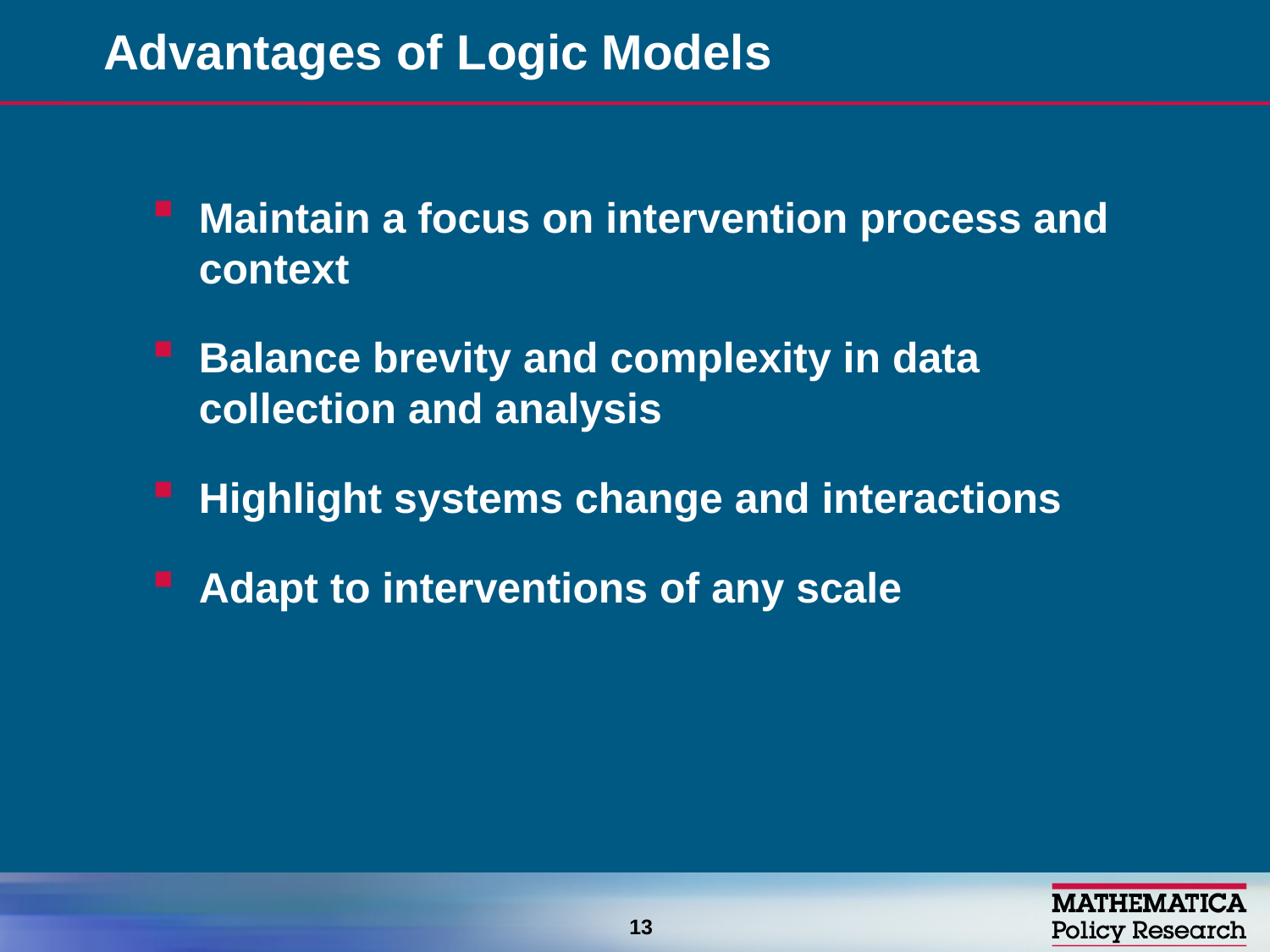

# Advantages of Logic Models
Maintain a focus on intervention process and context
Balance brevity and complexity in data collection and analysis
Highlight systems change and interactions
Adapt to interventions of any scale
13